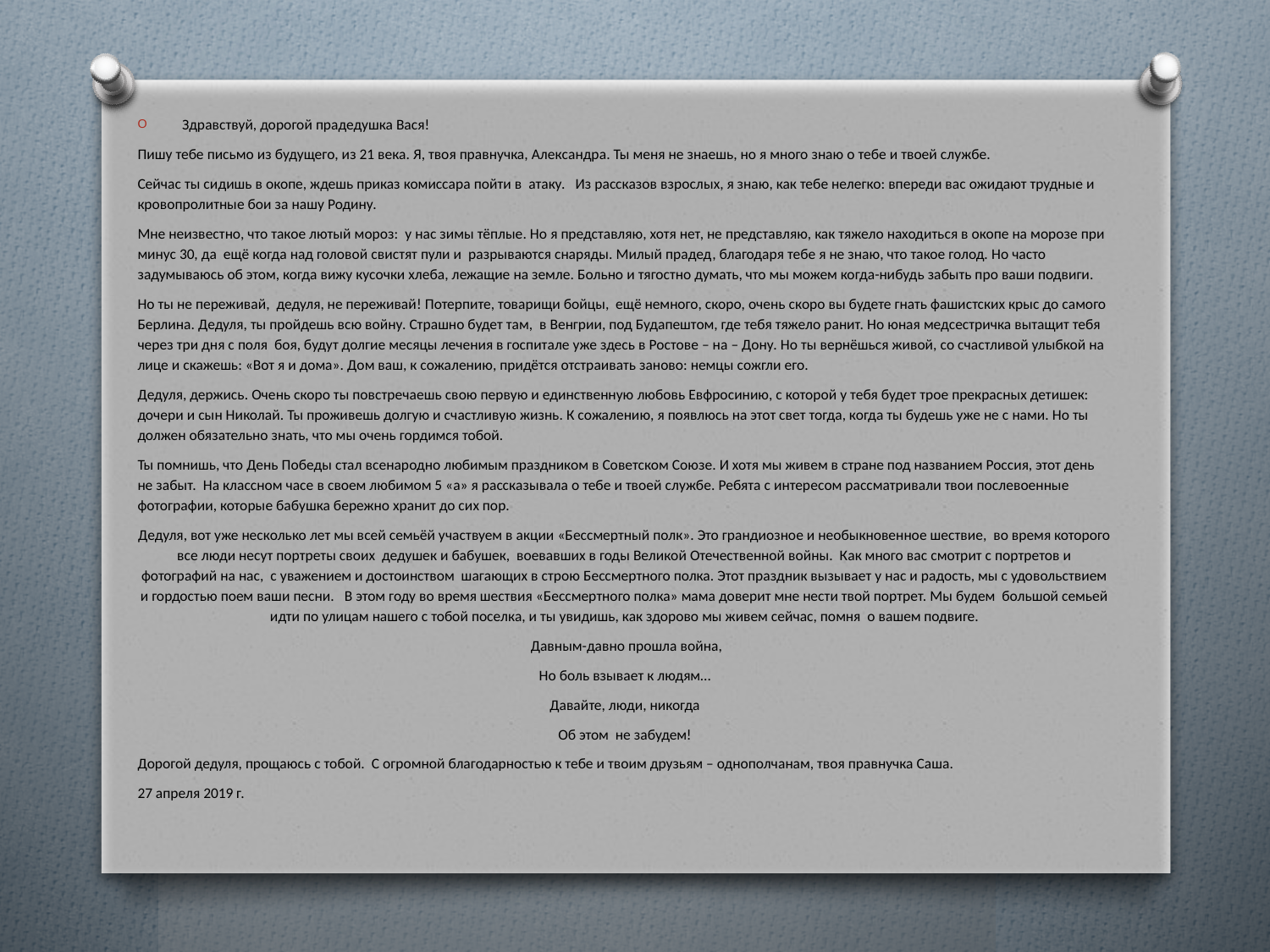

Здравствуй, дорогой прадедушка Вася!
Пишу тебе письмо из будущего, из 21 века. Я, твоя правнучка, Александра. Ты меня не знаешь, но я много знаю о тебе и твоей службе.
Сейчас ты сидишь в окопе, ждешь приказ комиссара пойти в  атаку.   Из рассказов взрослых, я знаю, как тебе нелегко: впереди вас ожидают трудные и кровопролитные бои за нашу Родину.
Мне неизвестно, что такое лютый мороз:  у нас зимы тёплые. Но я представляю, хотя нет, не представляю, как тяжело находиться в окопе на морозе при  минус 30, да  ещё когда над головой свистят пули и  разрываются снаряды. Милый прадед, благодаря тебе я не знаю, что такое голод. Но часто задумываюсь об этом, когда вижу кусочки хлеба, лежащие на земле. Больно и тягостно думать, что мы можем когда-нибудь забыть про ваши подвиги.
Но ты не переживай,  дедуля, не переживай! Потерпите, товарищи бойцы,  ещё немного, скоро, очень скоро вы будете гнать фашистских крыс до самого Берлина. Дедуля, ты пройдешь всю войну. Страшно будет там,  в Венгрии, под Будапештом, где тебя тяжело ранит. Но юная медсестричка вытащит тебя через три дня с поля  боя, будут долгие месяцы лечения в госпитале уже здесь в Ростове – на – Дону. Но ты вернёшься живой, со счастливой улыбкой на лице и скажешь: «Вот я и дома». Дом ваш, к сожалению, придётся отстраивать заново: немцы сожгли его.
Дедуля, держись. Очень скоро ты повстречаешь свою первую и единственную любовь Евфросинию, с которой у тебя будет трое прекрасных детишек: дочери и сын Николай. Ты проживешь долгую и счастливую жизнь. К сожалению, я появлюсь на этот свет тогда, когда ты будешь уже не с нами. Но ты должен обязательно знать, что мы очень гордимся тобой.
Ты помнишь, что День Победы стал всенародно любимым праздником в Советском Союзе. И хотя мы живем в стране под названием Россия, этот день не забыт.  На классном часе в своем любимом 5 «а» я рассказывала о тебе и твоей службе. Ребята с интересом рассматривали твои послевоенные фотографии, которые бабушка бережно хранит до сих пор.
Дедуля, вот уже несколько лет мы всей семьёй участвуем в акции «Бессмертный полк». Это грандиозное и необыкновенное шествие,  во время которого все люди несут портреты своих  дедушек и бабушек,  воевавших в годы Великой Отечественной войны.  Как много вас смотрит с портретов и фотографий на нас,  с уважением и достоинством  шагающих в строю Бессмертного полка. Этот праздник вызывает у нас и радость, мы с удовольствием и гордостью поем ваши песни.   В этом году во время шествия «Бессмертного полка» мама доверит мне нести твой портрет. Мы будем  большой семьей идти по улицам нашего с тобой поселка, и ты увидишь, как здорово мы живем сейчас, помня  о вашем подвиге.
 Давным-давно прошла война,
Но боль взывает к людям…
Давайте, люди, никогда
Об этом  не забудем!
Дорогой дедуля, прощаюсь с тобой.  С огромной благодарностью к тебе и твоим друзьям – однополчанам, твоя правнучка Саша.
27 апреля 2019 г.
#